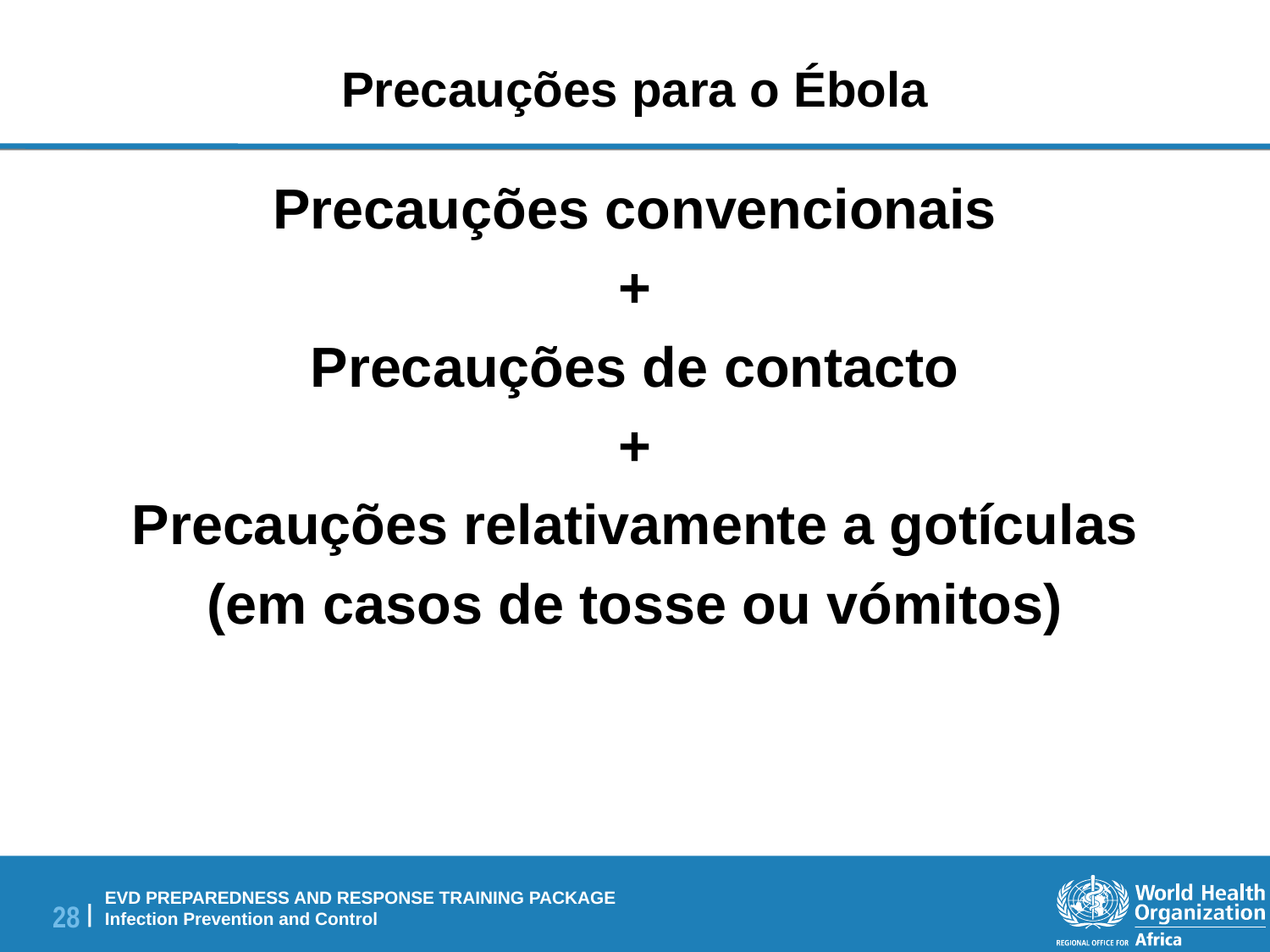

# Precauções para o Ébola
Precauções convencionais
+
Precauções de contacto
 +
Precauções relativamente a gotículas
(em casos de tosse ou vómitos)